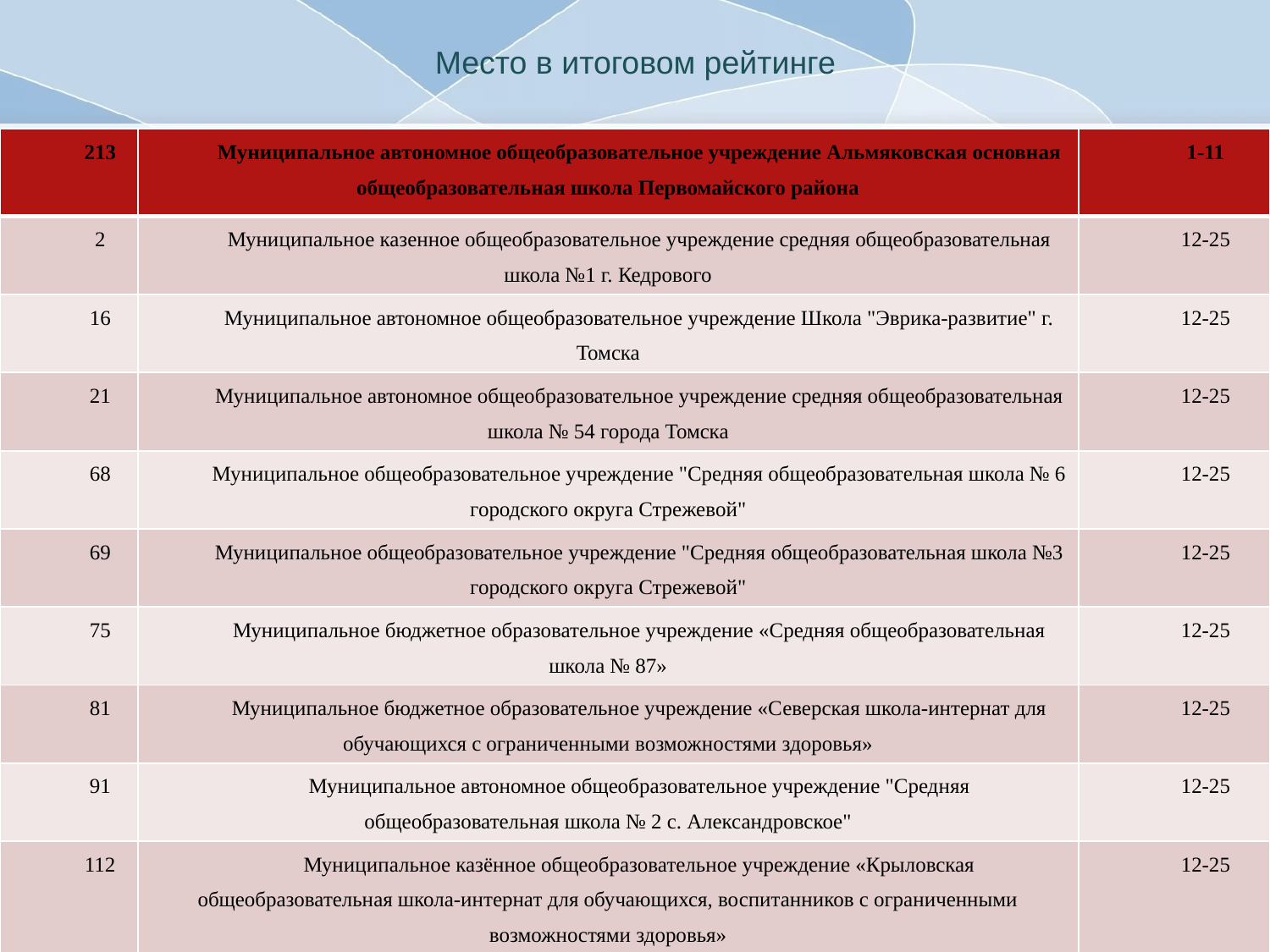

# Место в итоговом рейтинге
| 213 | Муниципальное автономное общеобразовательное учреждение Альмяковская основная общеобразовательная школа Первомайского района | 1-11 |
| --- | --- | --- |
| 2 | Муниципальное казенное общеобразовательное учреждение средняя общеобразовательная школа №1 г. Кедрового | 12-25 |
| 16 | Муниципальное автономное общеобразовательное учреждение Школа "Эврика-развитие" г. Томска | 12-25 |
| 21 | Муниципальное автономное общеобразовательное учреждение средняя общеобразовательная школа № 54 города Томска | 12-25 |
| 68 | Муниципальное общеобразовательное учреждение "Средняя общеобразовательная школа № 6 городского округа Стрежевой" | 12-25 |
| 69 | Муниципальное общеобразовательное учреждение "Средняя общеобразовательная школа №3 городского округа Стрежевой" | 12-25 |
| 75 | Муниципальное бюджетное образовательное учреждение «Средняя общеобразовательная школа № 87» | 12-25 |
| 81 | Муниципальное бюджетное образовательное учреждение «Северская школа-интернат для обучающихся с ограниченными возможностями здоровья» | 12-25 |
| 91 | Муниципальное автономное общеобразовательное учреждение "Средняя общеобразовательная школа № 2 с. Александровское" | 12-25 |
| 112 | Муниципальное казённое общеобразовательное учреждение «Крыловская общеобразовательная школа-интернат для обучающихся, воспитанников c ограниченными возможностями здоровья» | 12-25 |